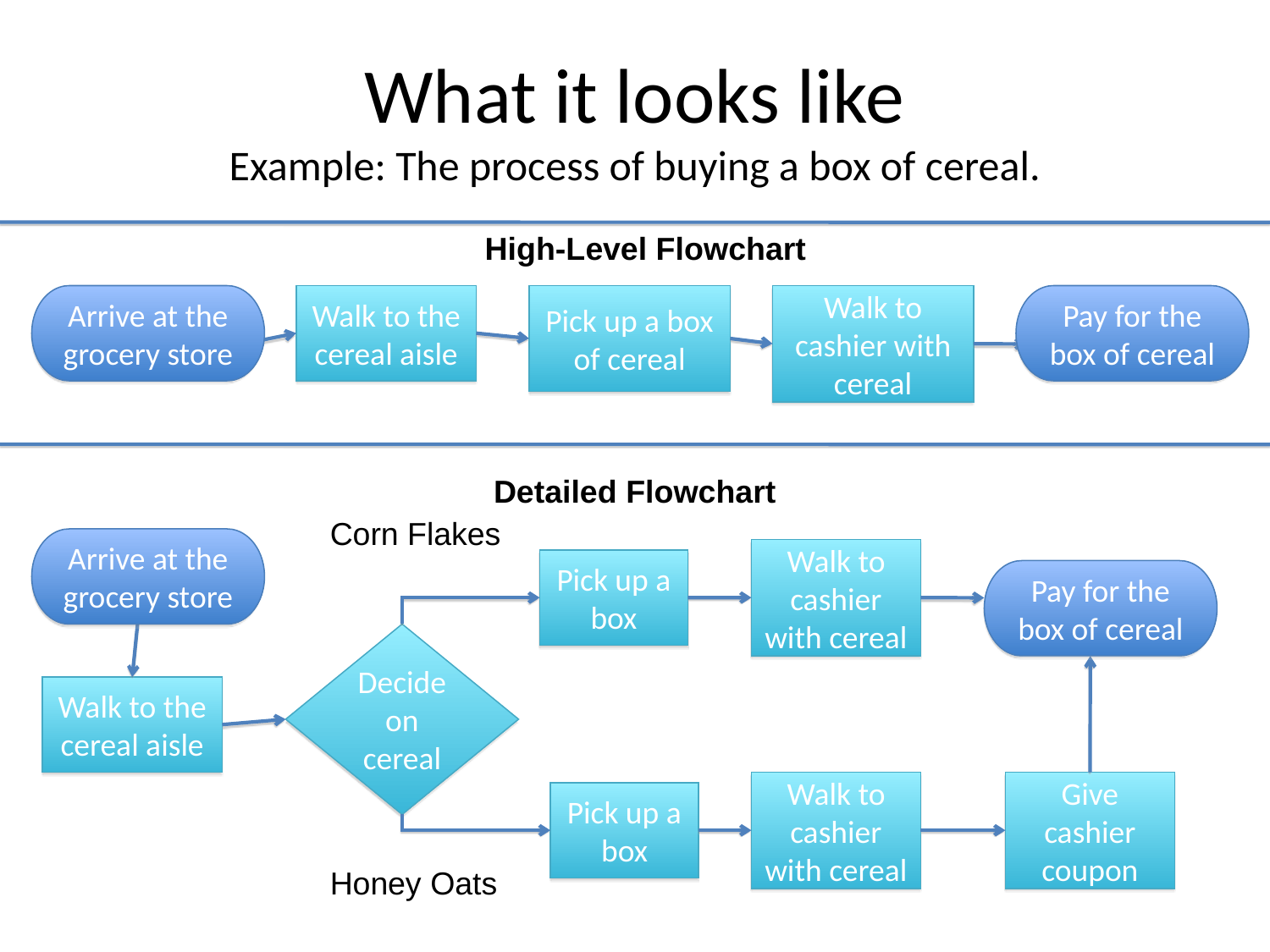

# What it looks like Example: The process of buying a box of cereal.
High-Level Flowchart
Arrive at the grocery store
Walk to the cereal aisle
Pick up a box of cereal
Walk to cashier with cereal
Pay for the box of cereal
Detailed Flowchart
Corn Flakes
Arrive at the grocery store
Walk to cashier with cereal
Pick up a box
Pay for the box of cereal
Decide on cereal
Walk to the cereal aisle
Walk to cashier with cereal
Give cashier coupon
Pick up a box
Honey Oats